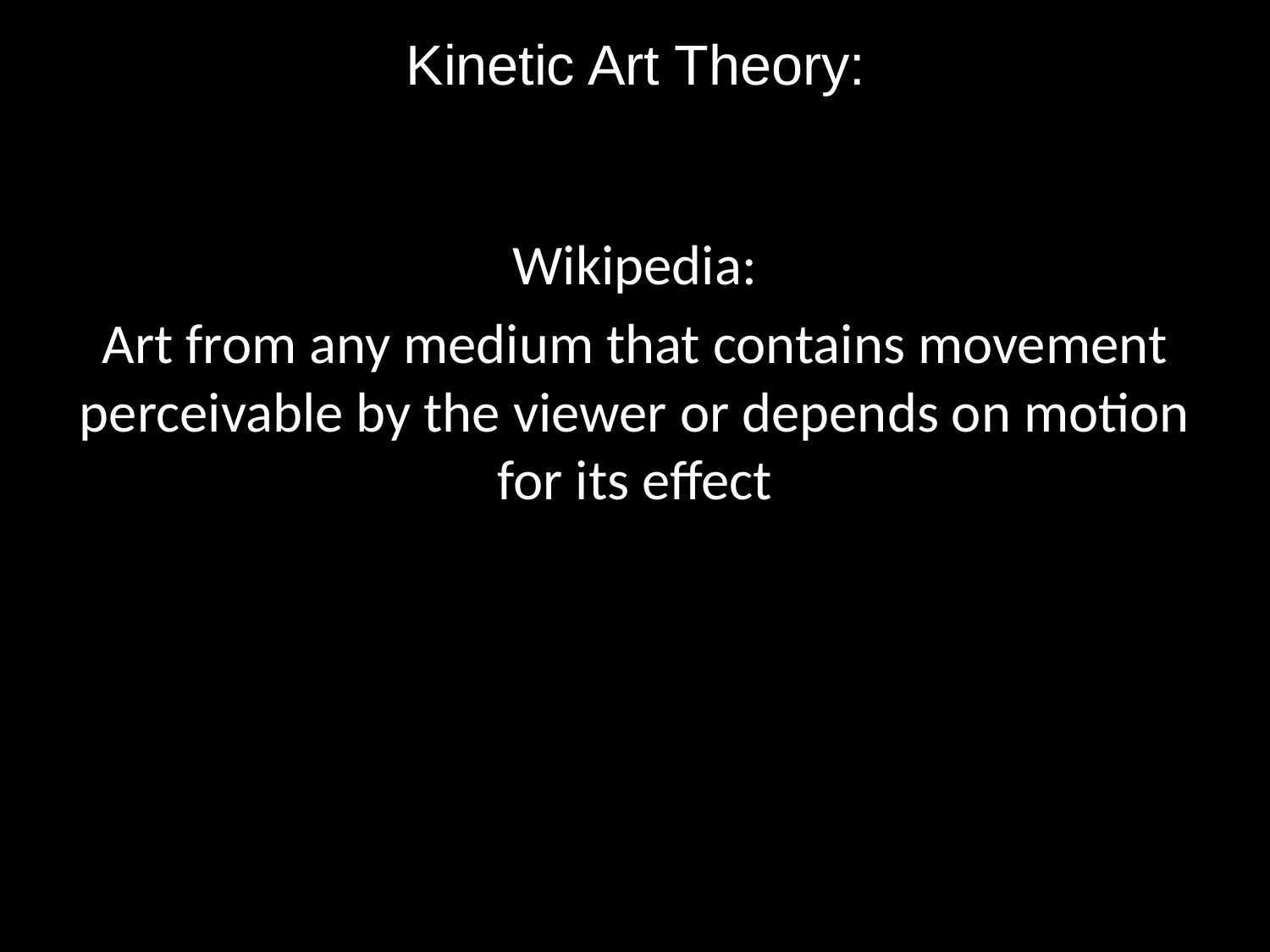

# Kinetic Art Theory:
Wikipedia:
Art from any medium that contains movement perceivable by the viewer or depends on motion for its effect